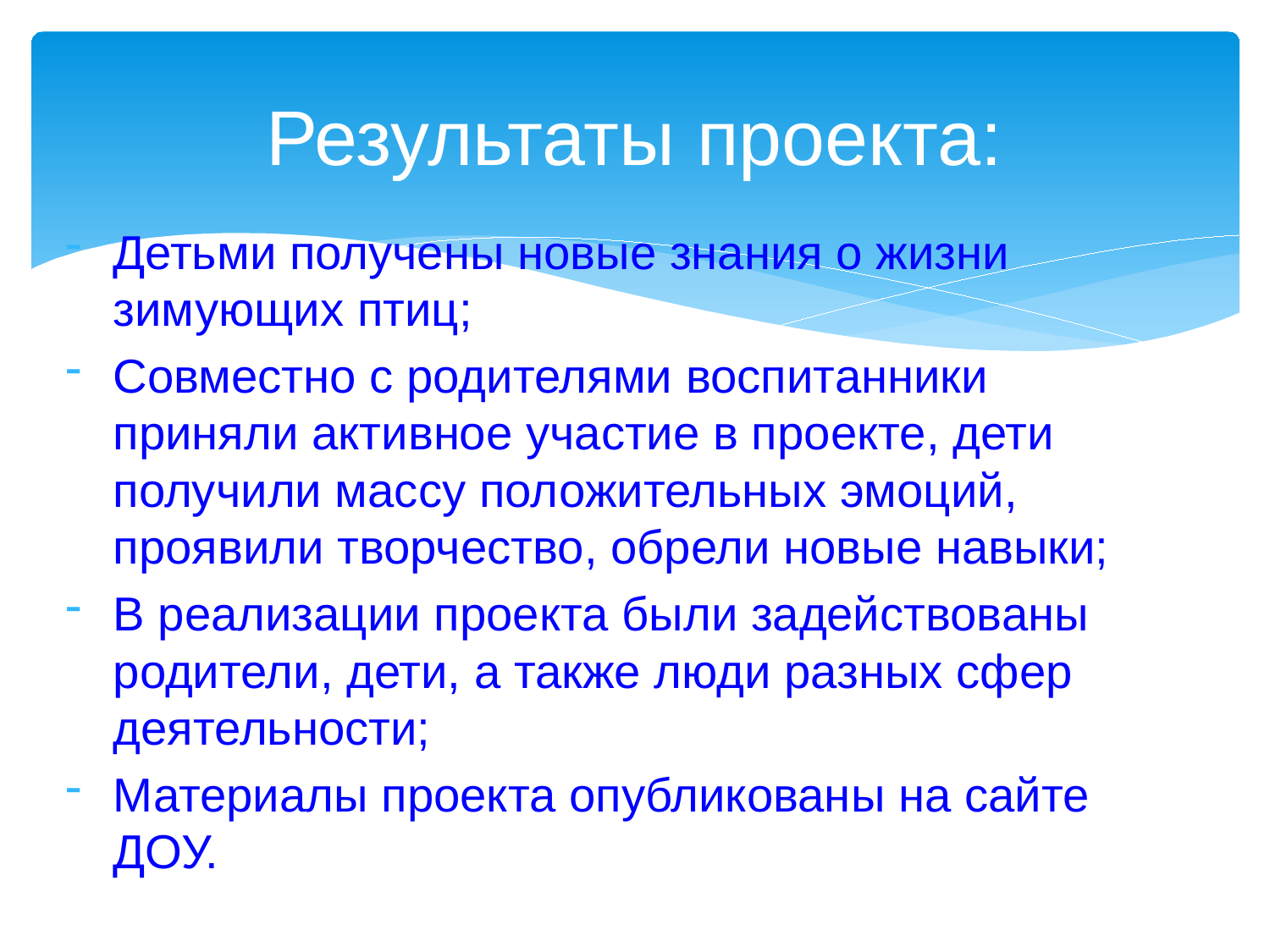

# Результаты проекта:
Детьми получены новые знания о жизни зимующих птиц;
Совместно с родителями воспитанники приняли активное участие в проекте, дети получили массу положительных эмоций, проявили творчество, обрели новые навыки;
В реализации проекта были задействованы родители, дети, а также люди разных сфер деятельности;
Материалы проекта опубликованы на сайте ДОУ.